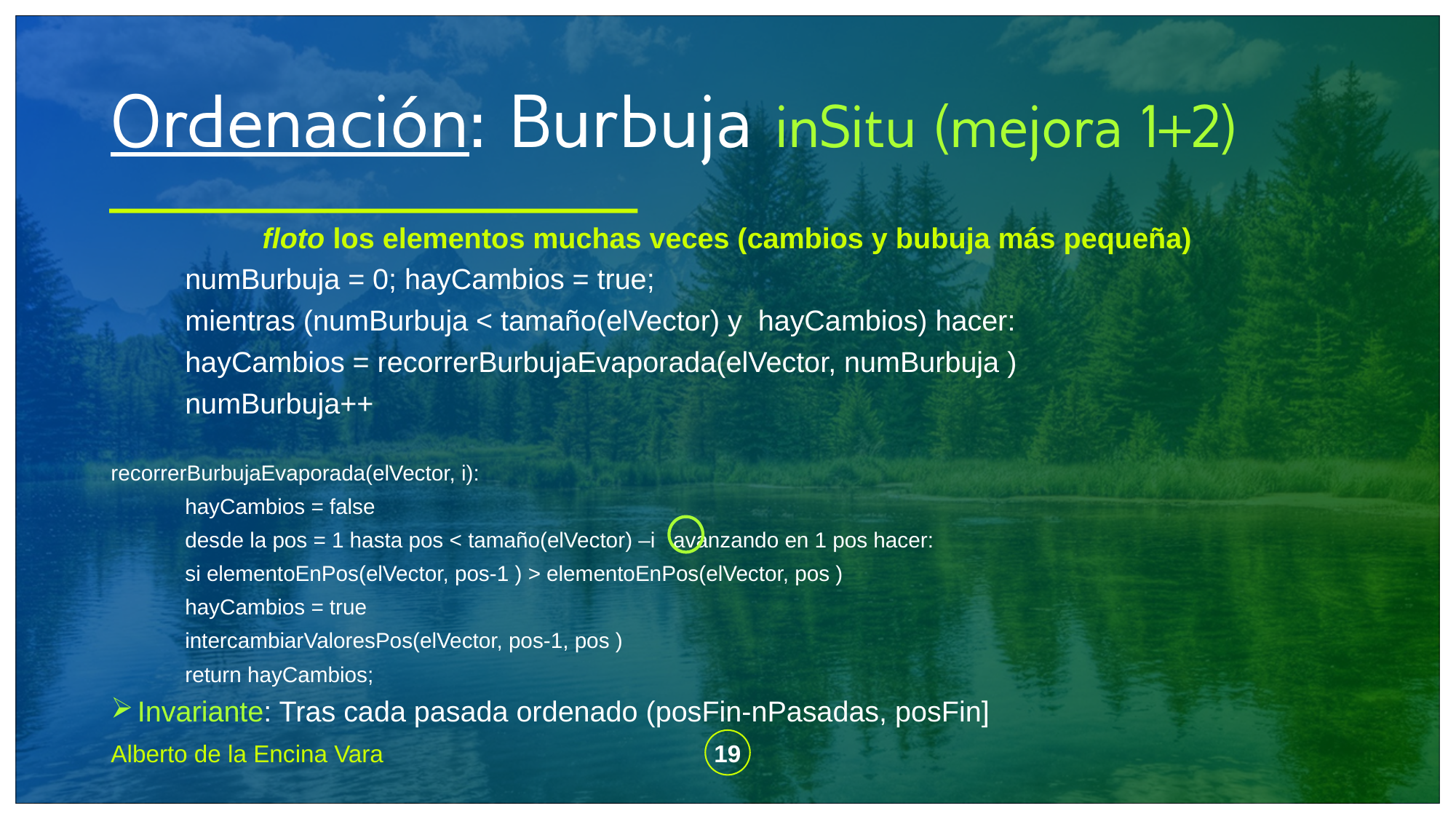

# Ordenación: Burbuja inSitu (mejora 1+2)
floto los elementos muchas veces (cambios y bubuja más pequeña)
	numBurbuja = 0; hayCambios = true;
	mientras (numBurbuja < tamaño(elVector) y  hayCambios) hacer:
		hayCambios = recorrerBurbujaEvaporada(elVector, numBurbuja )
		numBurbuja++

recorrerBurbujaEvaporada(elVector, i):
	hayCambios = false
	desde la pos = 1 hasta pos < tamaño(elVector) –i   avanzando en 1 pos hacer:
		si elementoEnPos(elVector, pos-1 ) > elementoEnPos(elVector, pos )
			hayCambios = true
			intercambiarValoresPos(elVector, pos-1, pos )
	return hayCambios;
Invariante: Tras cada pasada ordenado (posFin-nPasadas, posFin]

Alberto de la Encina Vara
19